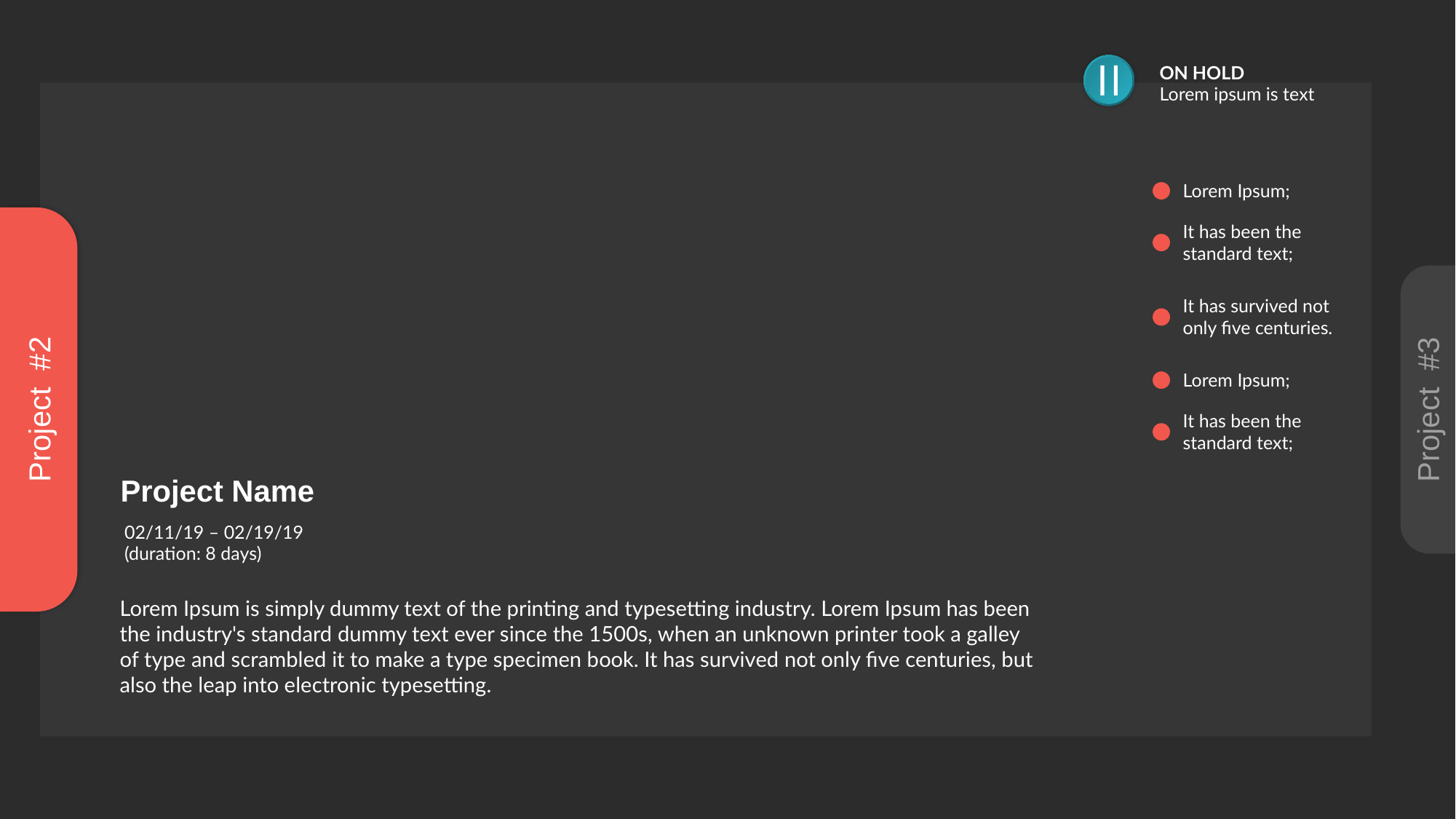

ON HOLD
Lorem ipsum is text

Lorem Ipsum;

It has been the standard text;

It has survived not only five centuries.

Lorem Ipsum;

Project  #2
Project  #3
It has been the standard text;

Project Name
02/11/19 – 02/19/19
(duration: 8 days)
Lorem Ipsum is simply dummy text of the printing and typesetting industry. Lorem Ipsum has been the industry's standard dummy text ever since the 1500s, when an unknown printer took a galley of type and scrambled it to make a type specimen book. It has survived not only five centuries, but also the leap into electronic typesetting.